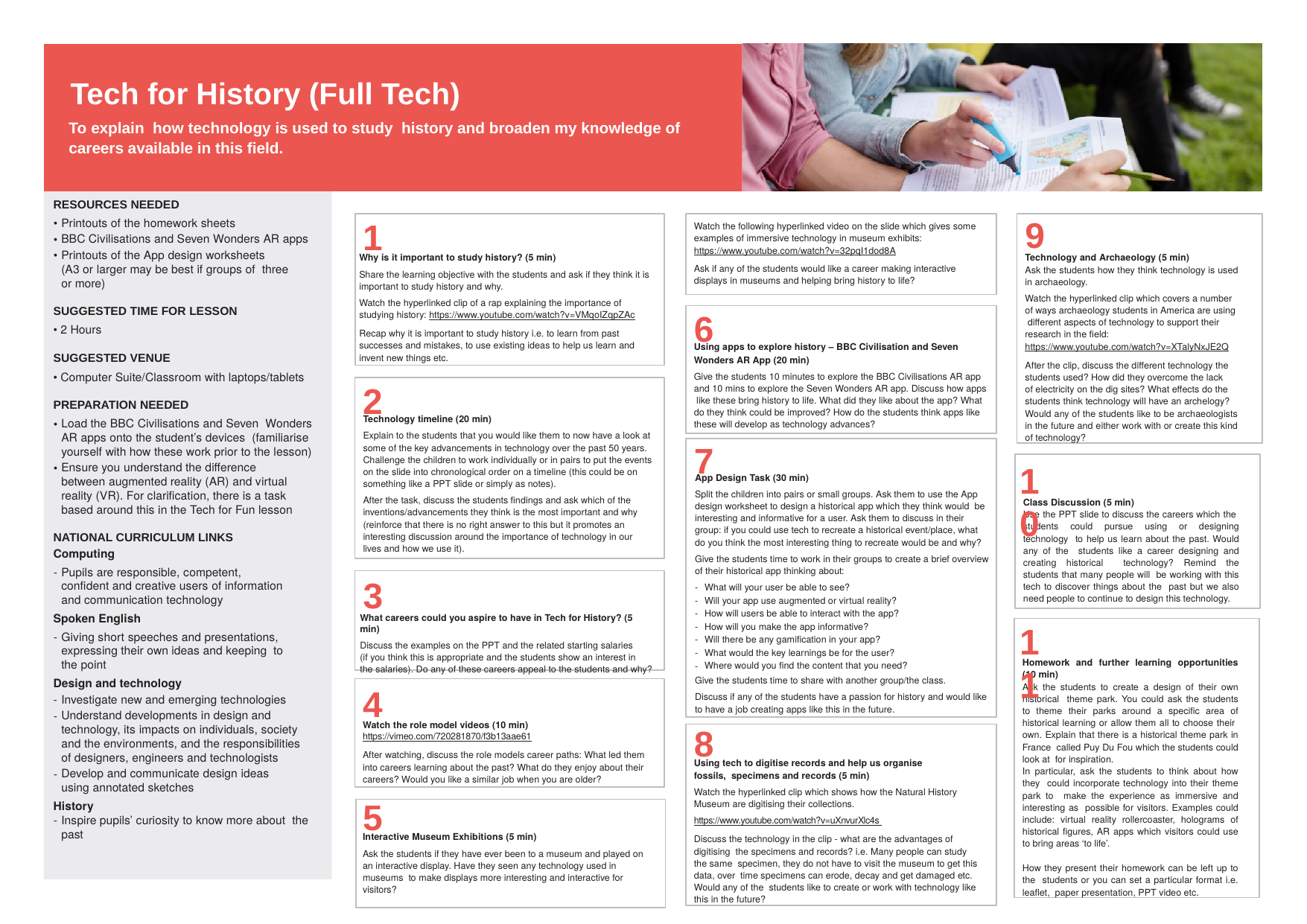

# Tech for History (Full Tech)
To explain  how technology is used to study  history and broaden my knowledge of  careers available in this field.
RESOURCES NEEDED
Printouts of the homework sheets
BBC Civilisations and Seven Wonders AR apps
Printouts of the App design worksheets  (A3 or larger may be best if groups of  three or more)

SUGGESTED TIME FOR LESSON
2 Hours

SUGGESTED VENUE
Computer Suite/Classroom with laptops/tablets

PREPARATION NEEDED
Load the BBC Civilisations and Seven  Wonders AR apps onto the student’s devices  (familiarise yourself with how these work prior to the lesson)
Ensure you understand the difference  between augmented reality (AR) and virtual  reality (VR). For clarification, there is a task  based around this in the Tech for Fun lesson

NATIONAL CURRICULUM LINKS
Computing
Pupils are responsible, competent,  confident and creative users of information  and communication technology
Spoken English
Giving short speeches and presentations,  expressing their own ideas and keeping  to the point
Design and technology
Investigate new and emerging technologies
Understand developments in design and  technology, its impacts on individuals, society  and the environments, and the responsibilities  of designers, engineers and technologists
Develop and communicate design ideas  using annotated sketches
History
Inspire pupils’ curiosity to know more about  the past
9
1

Watch the following hyperlinked video on the slide which gives some  examples of immersive technology in museum exhibits:  https://www.youtube.com/watch?v=32pqI1dod8A
Ask if any of the students would like a career making interactive  displays in museums and helping bring history to life?

Technology and Archaeology (5 min)
Ask the students how they think technology is used  in archaeology.
Watch the hyperlinked clip which covers a number  of ways archaeology students in America are using  different aspects of technology to support their  research in the field:  https://www.youtube.com/watch?v=XTalyNxJE2Q
After the clip, discuss the different technology the  students used? How did they overcome the lack  of electricity on the dig sites? What effects do the  students think technology will have an archelogy?
Would any of the students like to be archaeologists  in the future and either work with or create this kind  of technology?
Why is it important to study history? (5 min)
Share the learning objective with the students and ask if they think it is  important to study history and why.
Watch the hyperlinked clip of a rap explaining the importance of  studying history: https://www.youtube.com/watch?v=VMqoIZqpZAc
Recap why it is important to study history i.e. to learn from past  successes and mistakes, to use existing ideas to help us learn and  invent new things etc.
6
Using apps to explore history – BBC Civilisation and Seven Wonders AR App (20 min)
Give the students 10 minutes to explore the BBC Civilisations AR app  and 10 mins to explore the Seven Wonders AR app. Discuss how apps  like these bring history to life. What did they like about the app? What  do they think could be improved? How do the students think apps like  these will develop as technology advances?

2
Technology timeline (20 min)
Explain to the students that you would like them to now have a look at  some of the key advancements in technology over the past 50 years.  Challenge the children to work individually or in pairs to put the events  on the slide into chronological order on a timeline (this could be on something like a PPT slide or simply as notes).
After the task, discuss the students findings and ask which of the  inventions/advancements they think is the most important and why  (reinforce that there is no right answer to this but it promotes an  interesting discussion around the importance of technology in our  lives and how we use it).
7

Class Discussion (5 min)
Use the PPT slide to discuss the careers which the  students could pursue using or designing technology  to help us learn about the past. Would any of the  students like a career designing and creating historical  technology? Remind the students that many people will  be working with this tech to discover things about the  past but we also need people to continue to design this technology.

10
App Design Task (30 min)
Split the children into pairs or small groups. Ask them to use the App  design worksheet to design a historical app which they think would  be interesting and informative for a user. Ask them to discuss in their  group: if you could use tech to recreate a historical event/place, what  do you think the most interesting thing to recreate would be and why?
Give the students time to work in their groups to create a brief overview  of their historical app thinking about:
What will your user be able to see?
Will your app use augmented or virtual reality?
How will users be able to interact with the app?
How will you make the app informative?
Will there be any gamification in your app?
What would the key learnings be for the user?
Where would you find the content that you need?
Give the students time to share with another group/the class.
Discuss if any of the students have a passion for history and would like  to have a job creating apps like this in the future.

3
What careers could you aspire to have in Tech for History? (5 min)
Discuss the examples on the PPT and the related starting salaries  (if you think this is appropriate and the students show an interest in
the salaries). Do any of these careers appeal to the students and why?
11

Homework and further learning opportunities (10 min)
Ask the students to create a design of their own historical  theme park. You could ask the students to theme their parks around a specific area of historical learning or allow them all to choose their  own. Explain that there is a historical theme park in France  called Puy Du Fou which the students could look at  for inspiration.
In particular, ask the students to think about how they  could incorporate technology into their theme park to  make the experience as immersive and interesting as  possible for visitors. Examples could include: virtual reality rollercoaster, holograms of historical figures, AR apps which visitors could use to bring areas ‘to life’.

How they present their homework can be left up to the  students or you can set a particular format i.e. leaflet,  paper presentation, PPT video etc.

4
Watch the role model videos (10 min)
https://vimeo.com/720281870/f3b13aae61
After watching, discuss the role models career paths: What led them  into careers learning about the past? What do they enjoy about their  careers? Would you like a similar job when you are older?
8

Using tech to digitise records and help us organise fossils,  specimens and records (5 min)
Watch the hyperlinked clip which shows how the Natural History Museum are digitising their collections.
https://www.youtube.com/watch?v=uXnvurXlc4s
Discuss the technology in the clip - what are the advantages of digitising  the specimens and records? i.e. Many people can study the same  specimen, they do not have to visit the museum to get this data, over  time specimens can erode, decay and get damaged etc. Would any of the  students like to create or work with technology like this in the future?
5

Interactive Museum Exhibitions (5 min)
Ask the students if they have ever been to a museum and played on  an interactive display. Have they seen any technology used in museums  to make displays more interesting and interactive for visitors?